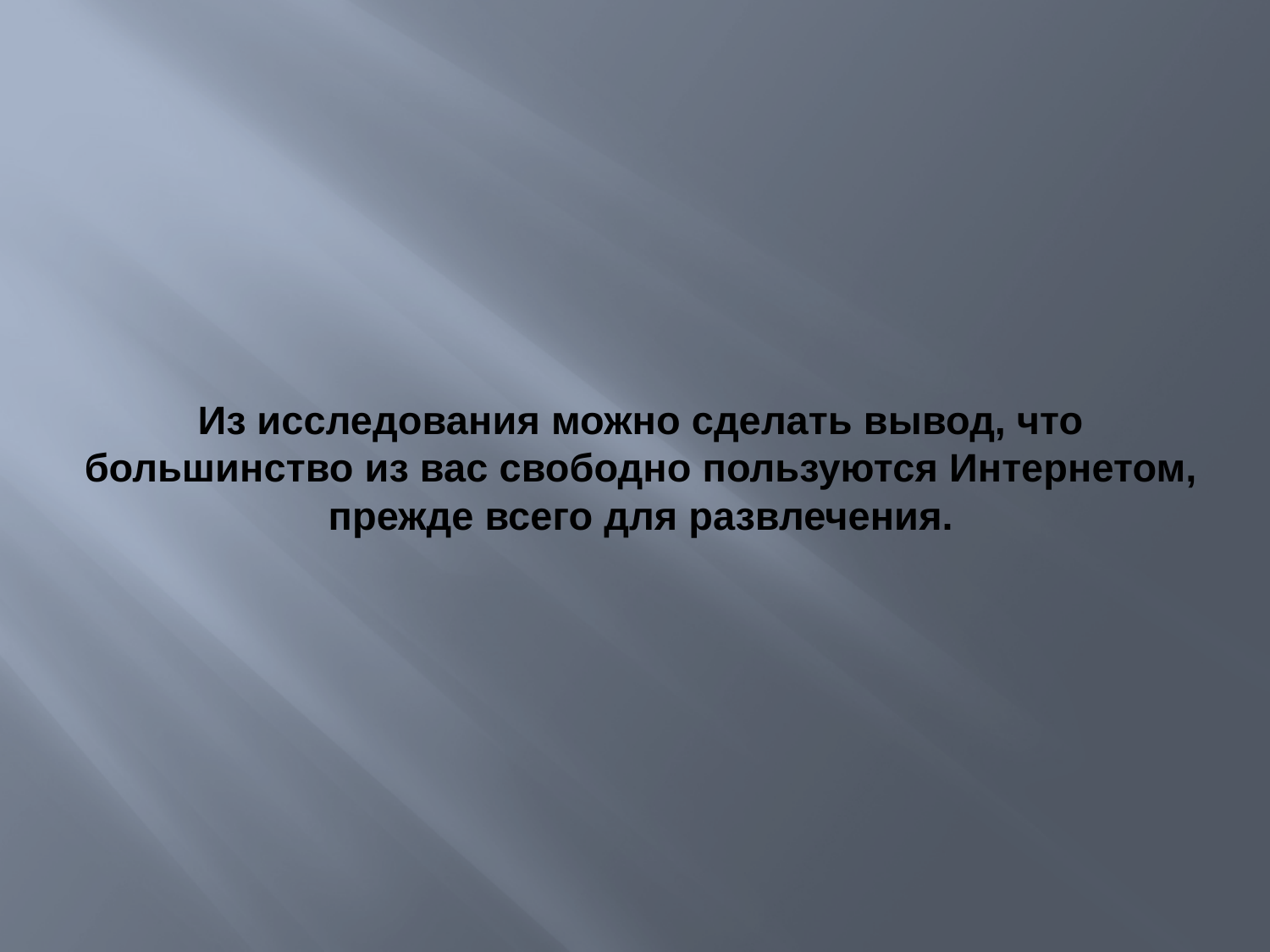

# Из исследования можно сделать вывод, что большинство из вас свободно пользуются Интернетом, прежде всего для развлечения.